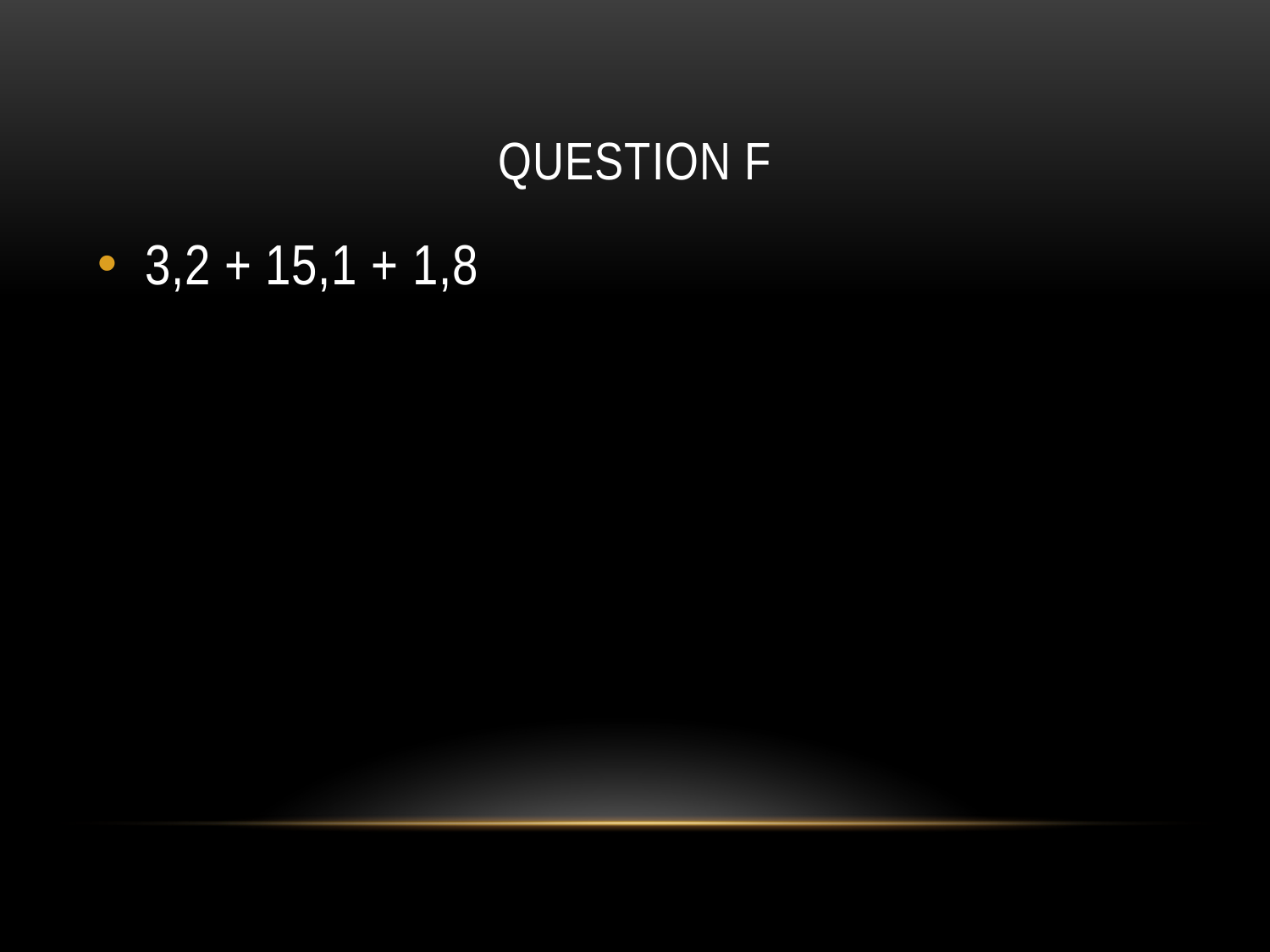

# QUESTION F
3,2 + 15,1 + 1,8